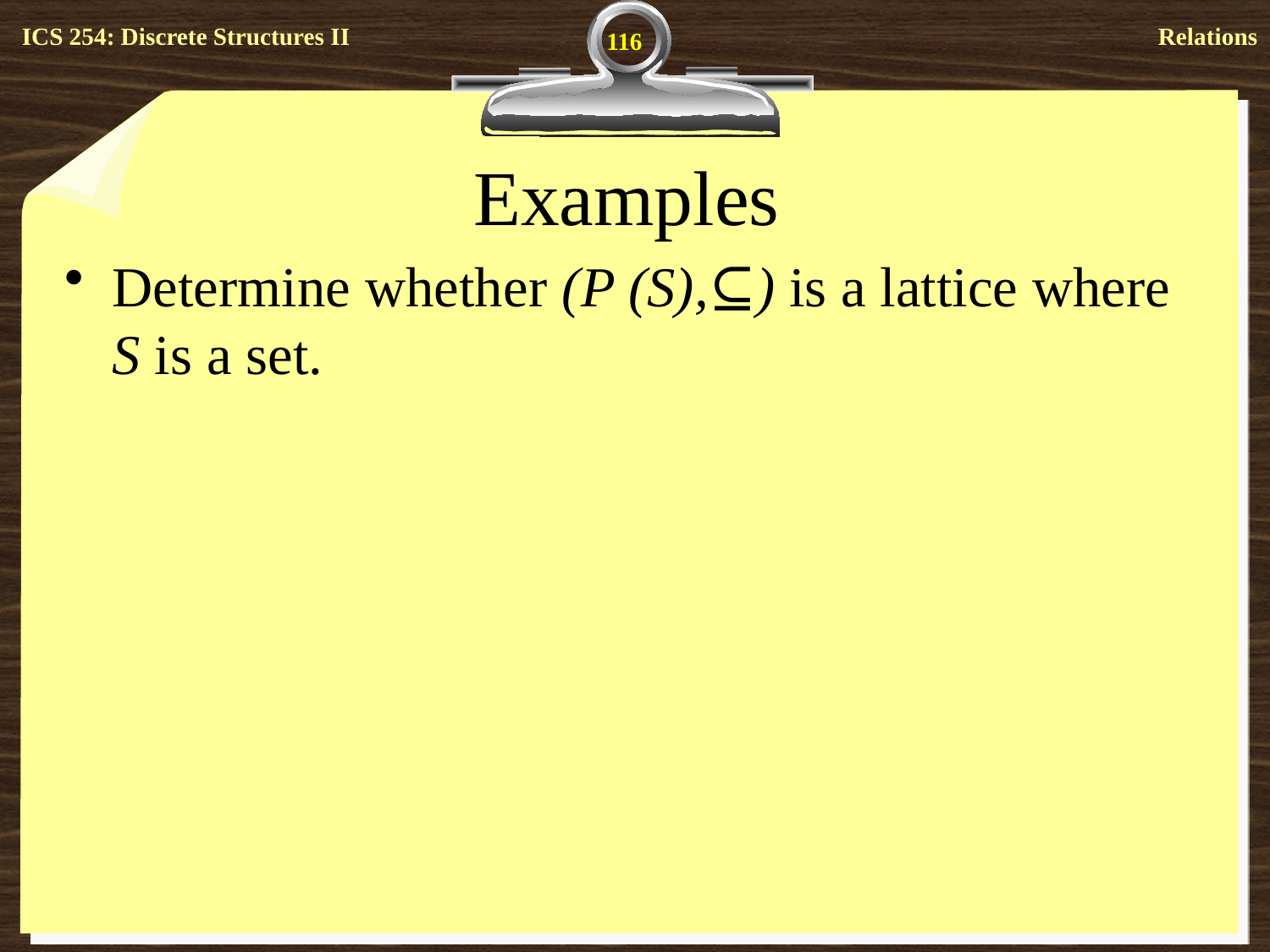

116
# Examples
Determine whether (P (S),⊆) is a lattice where S is a set.